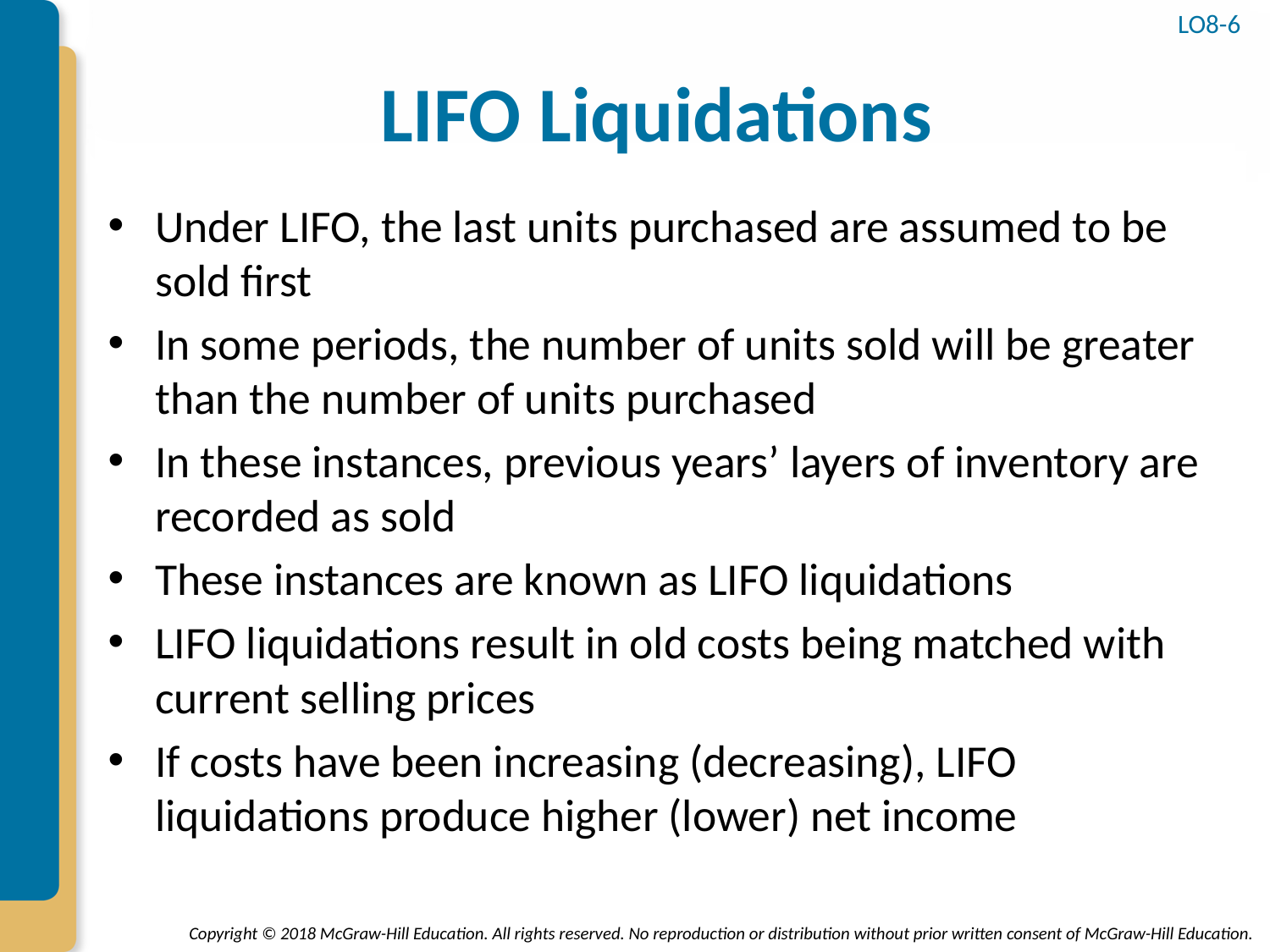

LO8-6
# LIFO Liquidations
Under LIFO, the last units purchased are assumed to be sold first
In some periods, the number of units sold will be greater than the number of units purchased
In these instances, previous years’ layers of inventory are recorded as sold
These instances are known as LIFO liquidations
LIFO liquidations result in old costs being matched with current selling prices
If costs have been increasing (decreasing), LIFO liquidations produce higher (lower) net income